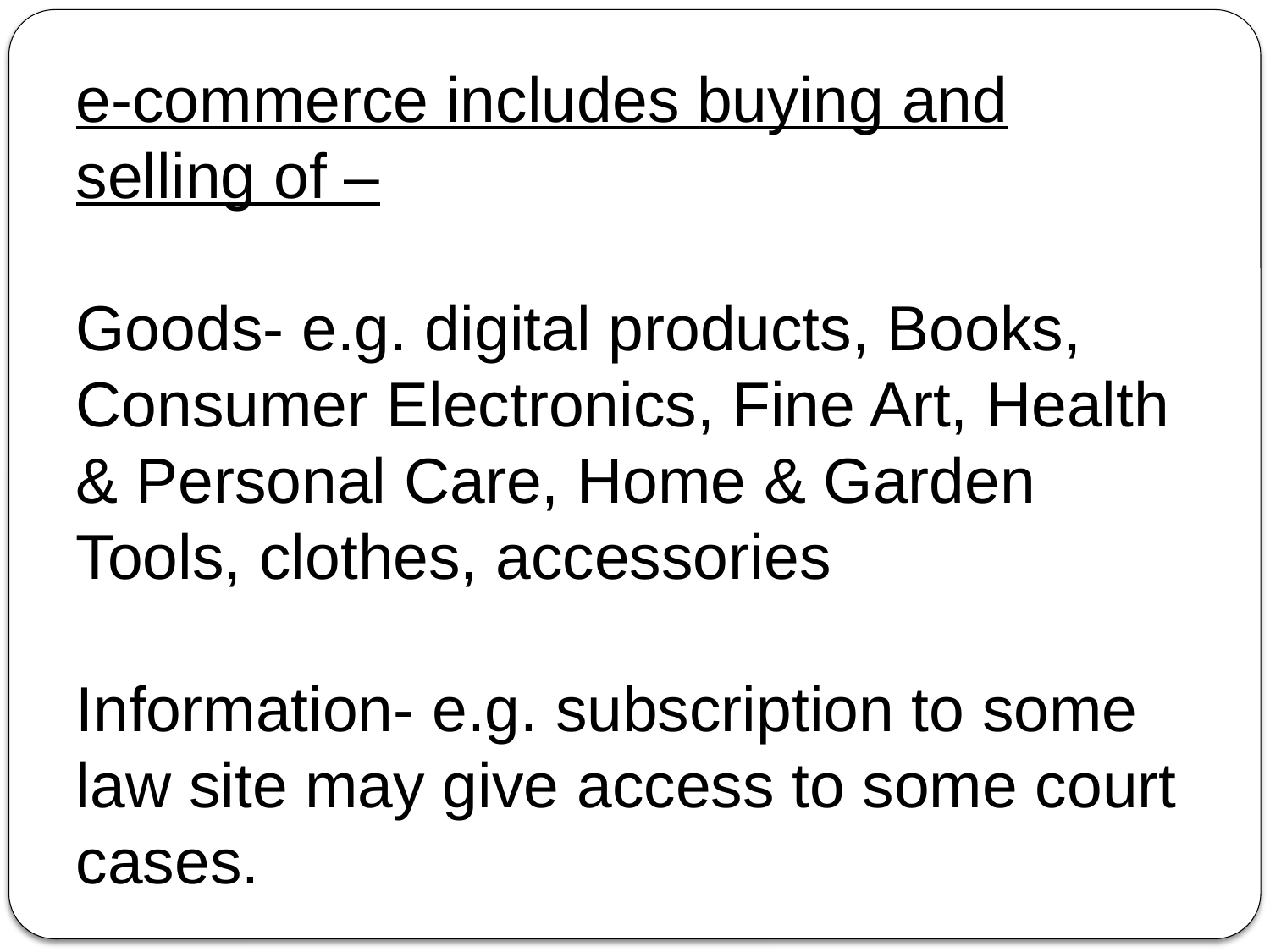

e-commerce includes buying and selling of –

Goods- e.g. digital products, Books, Consumer Electronics, Fine Art, Health & Personal Care, Home & Garden Tools, clothes, accessories

Information- e.g. subscription to some law site may give access to some court cases.

Services- e.g. matrimonial services, placement services, etc.